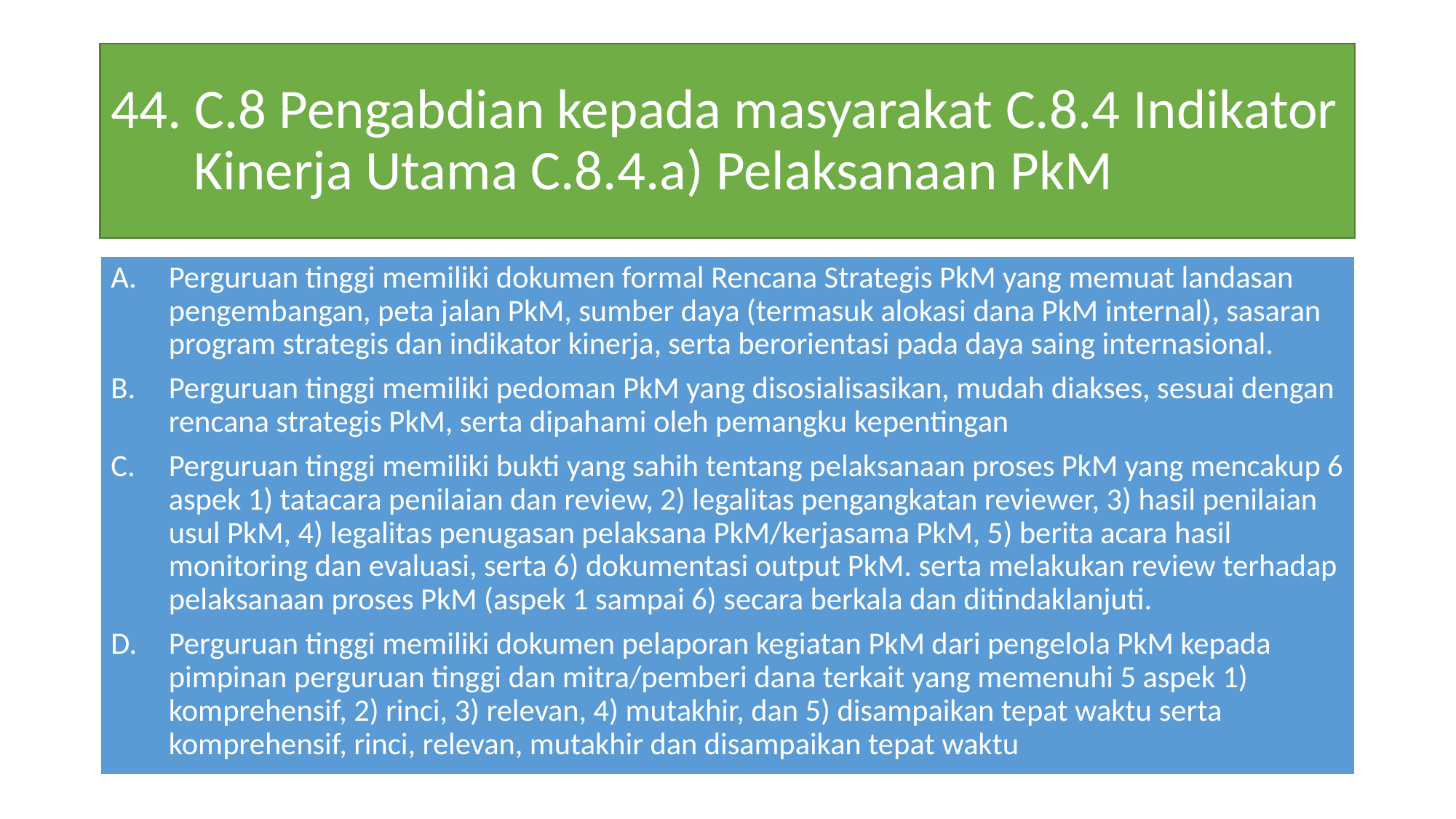

# 44. C.8 Pengabdian kepada masyarakat C.8.4 Indikator Kinerja Utama C.8.4.a) Pelaksanaan PkM
Perguruan tinggi memiliki dokumen formal Rencana Strategis PkM yang memuat landasan pengembangan, peta jalan PkM, sumber daya (termasuk alokasi dana PkM internal), sasaran program strategis dan indikator kinerja, serta berorientasi pada daya saing internasional.
Perguruan tinggi memiliki pedoman PkM yang disosialisasikan, mudah diakses, sesuai dengan rencana strategis PkM, serta dipahami oleh pemangku kepentingan
Perguruan tinggi memiliki bukti yang sahih tentang pelaksanaan proses PkM yang mencakup 6 aspek 1) tatacara penilaian dan review, 2) legalitas pengangkatan reviewer, 3) hasil penilaian usul PkM, 4) legalitas penugasan pelaksana PkM/kerjasama PkM, 5) berita acara hasil monitoring dan evaluasi, serta 6) dokumentasi output PkM. serta melakukan review terhadap pelaksanaan proses PkM (aspek 1 sampai 6) secara berkala dan ditindaklanjuti.
Perguruan tinggi memiliki dokumen pelaporan kegiatan PkM dari pengelola PkM kepada pimpinan perguruan tinggi dan mitra/pemberi dana terkait yang memenuhi 5 aspek 1) komprehensif, 2) rinci, 3) relevan, 4) mutakhir, dan 5) disampaikan tepat waktu serta komprehensif, rinci, relevan, mutakhir dan disampaikan tepat waktu